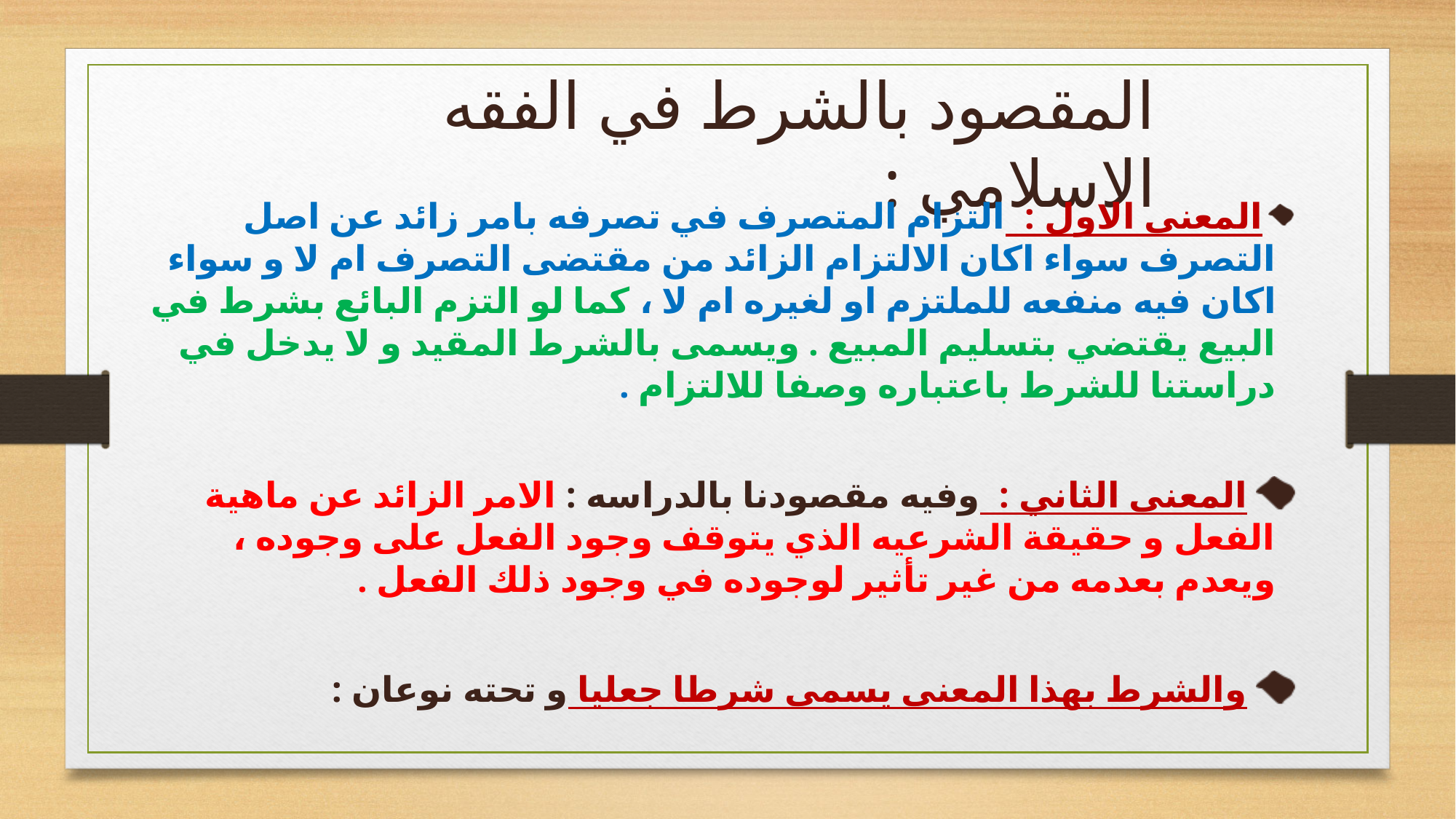

# المقصود بالشرط في الفقه الاسلامي :
 المعنى الاول :  التزام المتصرف في تصرفه بامر زائد عن اصل التصرف سواء اكان الالتزام الزائد من مقتضى التصرف ام لا و سواء اكان فيه منفعه للملتزم او لغيره ام لا ، كما لو التزم البائع بشرط في البيع يقتضي بتسليم المبيع . ويسمى بالشرط المقيد و لا يدخل في دراستنا للشرط باعتباره وصفا للالتزام .

 المعنى الثاني :  وفيه مقصودنا بالدراسه : الامر الزائد عن ماهية الفعل و حقيقة الشرعيه الذي يتوقف وجود الفعل على وجوده ، ويعدم بعدمه من غير تأثير لوجوده في وجود ذلك الفعل .

 والشرط بهذا المعنى يسمى شرطا جعليا و تحته نوعان :